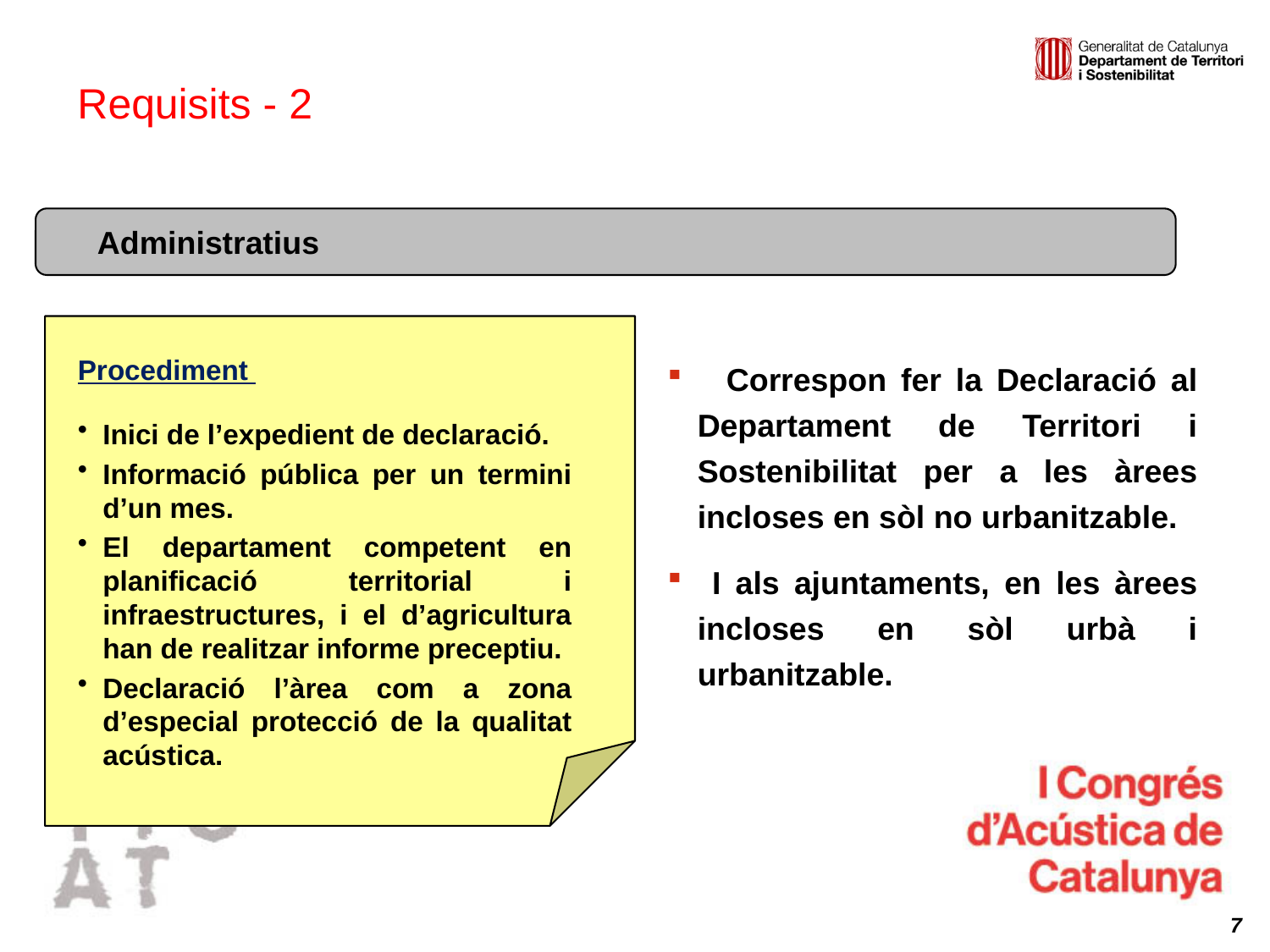

Requisits - 2

Administratius

Procediment

Inici de l’expedient de declaració.
Informació pública per un termini d’un mes.
El departament competent en planificació territorial i infraestructures, i el d’agricultura han de realitzar informe preceptiu.
Declaració l’àrea com a zona d’especial protecció de la qualitat acústica.

  Correspon fer la Declaració al Departament de Territori i Sostenibilitat per a les àrees incloses en sòl no urbanitzable.

 I als ajuntaments, en les àrees incloses en sòl urbà i urbanitzable.
7